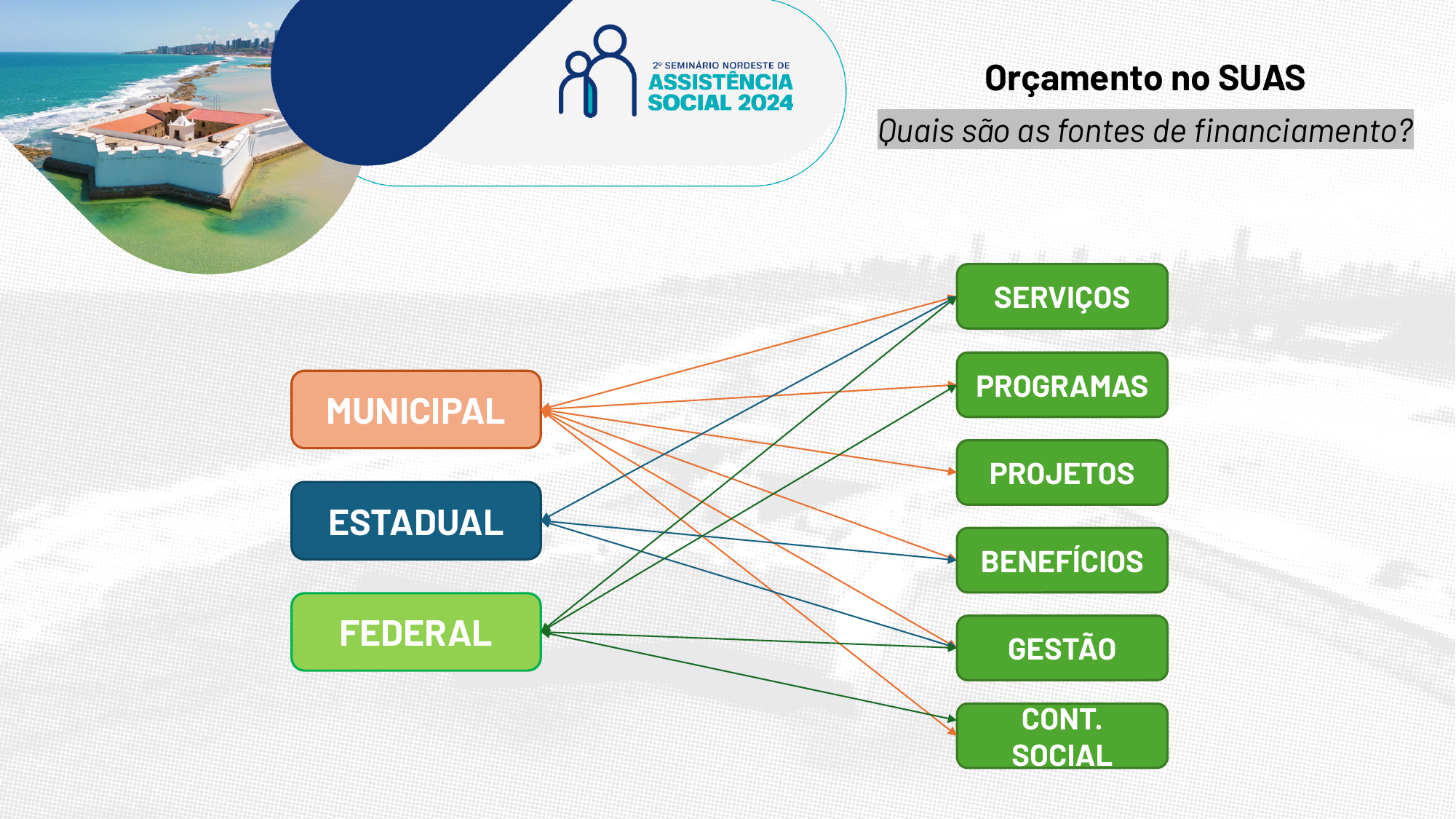

Orçamento no SUAS
Quais são as fontes de financiamento?
SERVIÇOS
PROGRAMAS
MUNICIPAL
PROJETOS
ESTADUAL
BENEFÍCIOS
FEDERAL
GESTÃO
CONT. SOCIAL